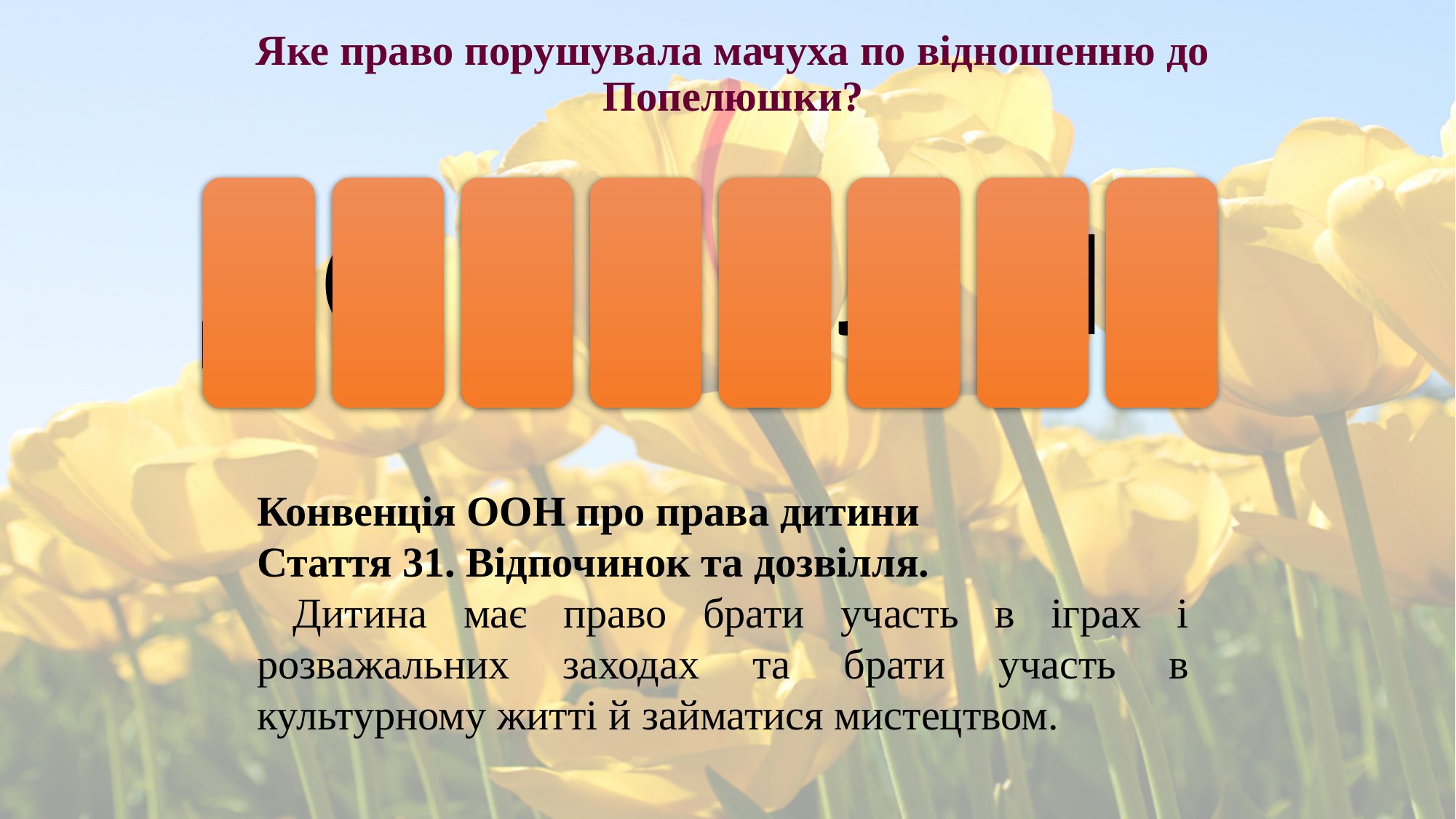

# Яке право порушувала мачуха по відношенню до Попелюшки?
до зв і л ля

Конвенція ООН про права дитини
Стаття 31. Відпочинок та дозвілля.
 Дитина має право брати участь в іграх і розважальних заходах та брати участь в культурному житті й займатися мистецтвом.